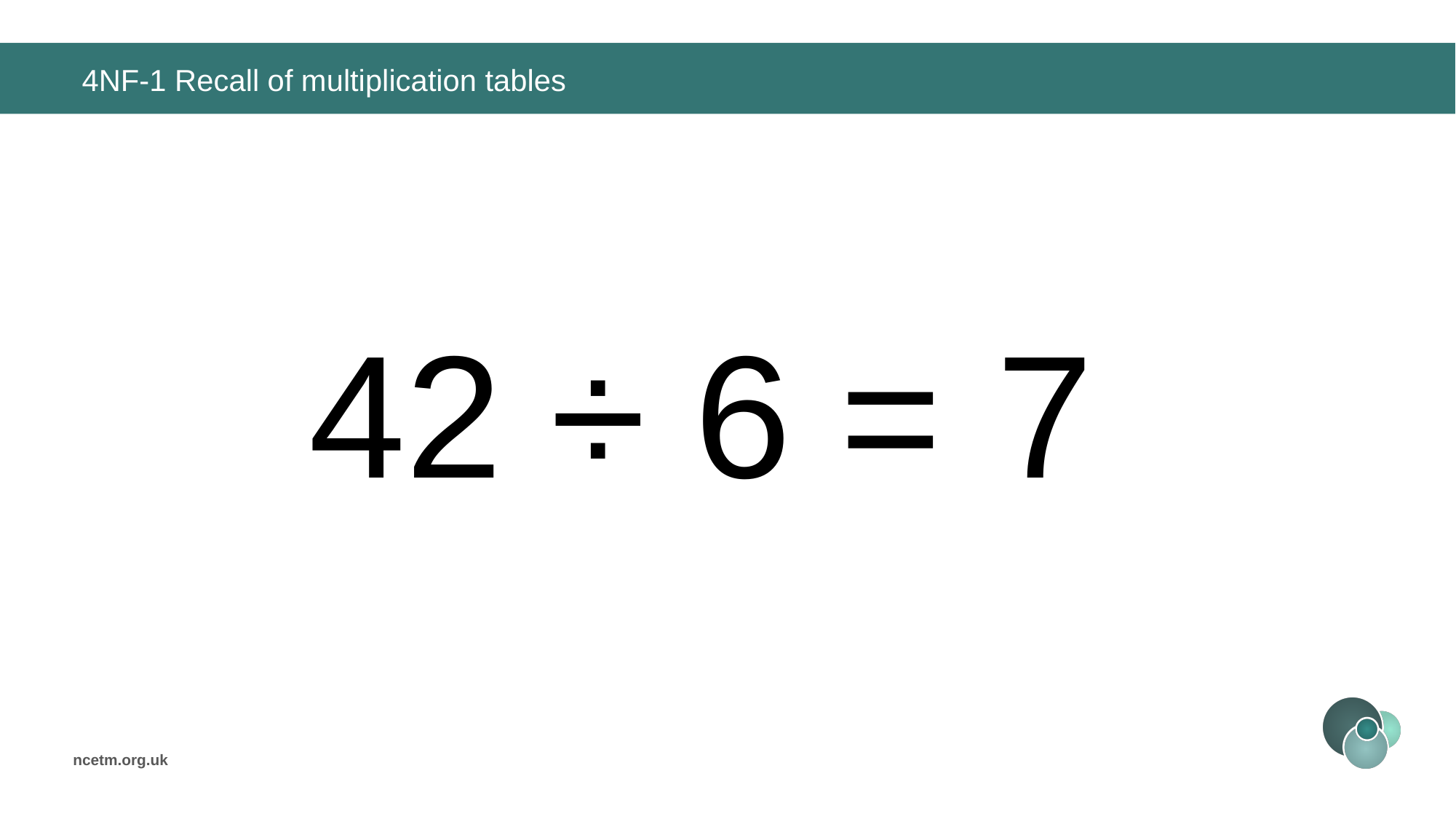

# 4NF-1 Recall of multiplication tables
42 ÷ 6 =
7